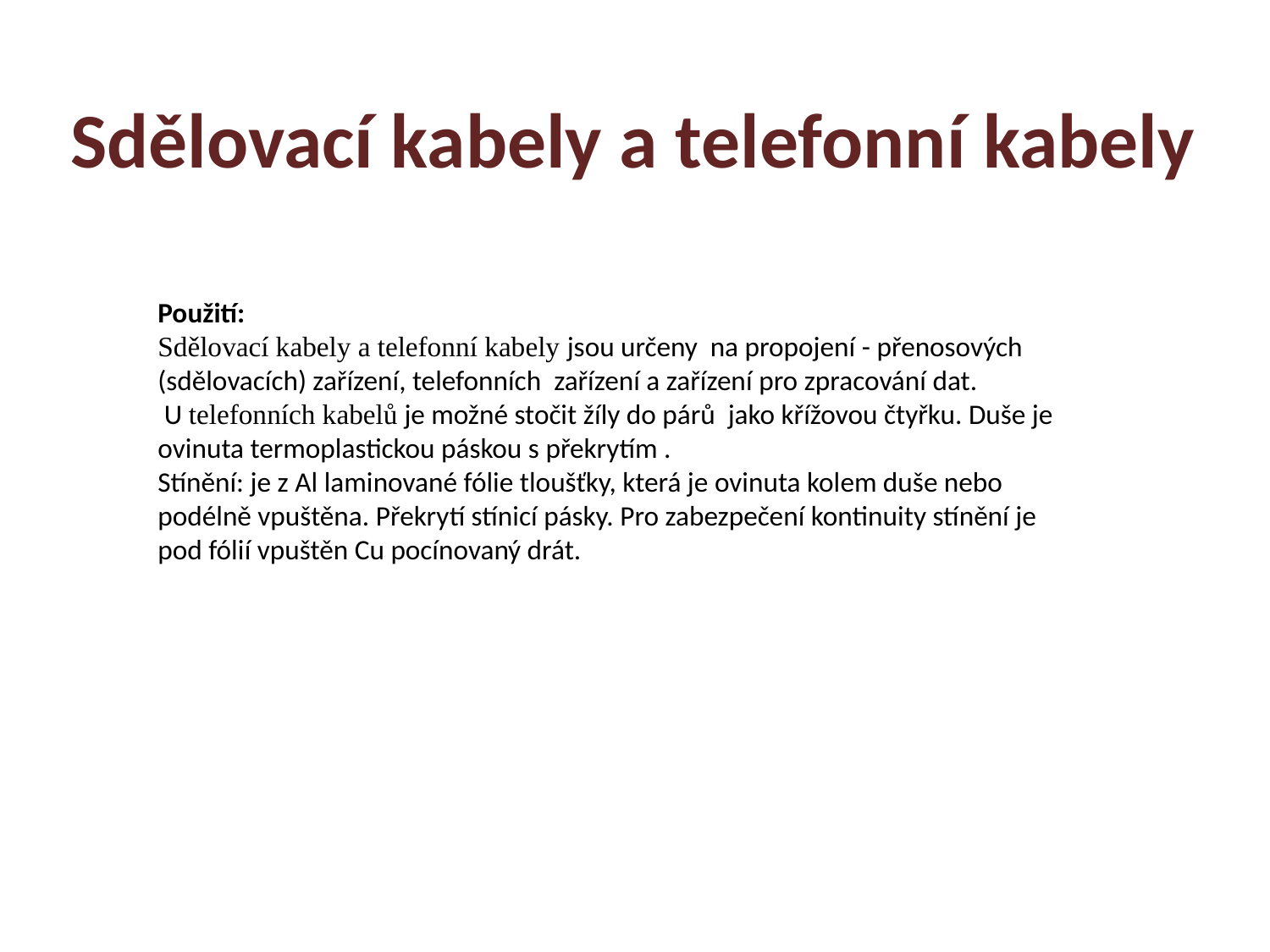

Sdělovací kabely a telefonní kabely
Použití:
Sdělovací kabely a telefonní kabely jsou určeny  na propojení - přenosových
(sdělovacích) zařízení, telefonních  zařízení a zařízení pro zpracování dat.
 U telefonních kabelů je možné stočit žíly do párů  jako křížovou čtyřku. Duše je ovinuta termoplastickou páskou s překrytím .
Stínění: je z Al laminované fólie tloušťky, která je ovinuta kolem duše nebo podélně vpuštěna. Překrytí stínicí pásky. Pro zabezpečení kontinuity stínění je pod fólií vpuštěn Cu pocínovaný drát.